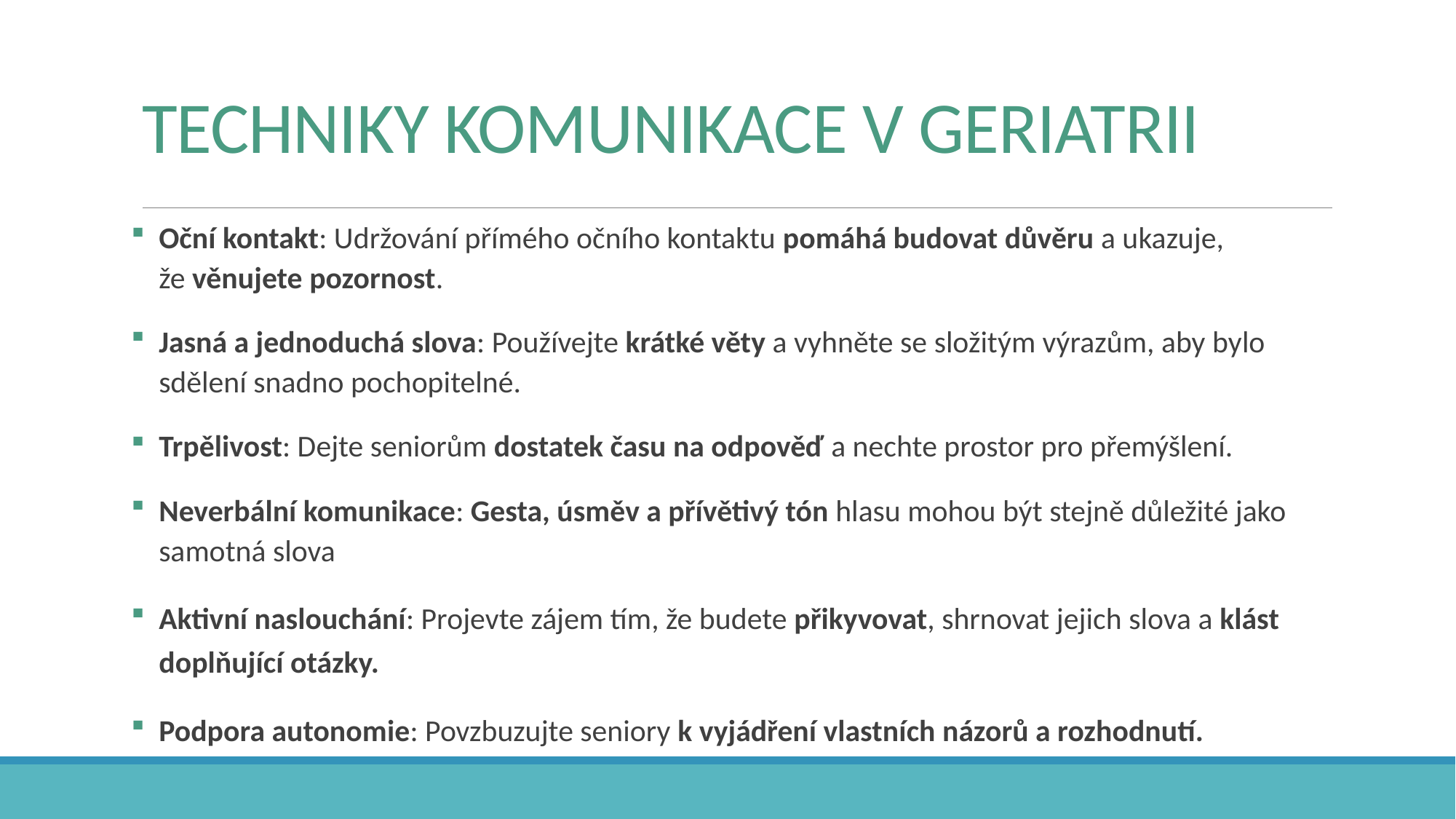

# TECHNIKY KOMUNIKACE V GERIATRII
Oční kontakt: Udržování přímého očního kontaktu pomáhá budovat důvěru a ukazuje,
že věnujete pozornost.
Jasná a jednoduchá slova: Používejte krátké věty a vyhněte se složitým výrazům, aby bylo sdělení snadno pochopitelné.
Trpělivost: Dejte seniorům dostatek času na odpověď a nechte prostor pro přemýšlení.
Neverbální komunikace: Gesta, úsměv a přívětivý tón hlasu mohou být stejně důležité jako samotná slova
Aktivní naslouchání: Projevte zájem tím, že budete přikyvovat, shrnovat jejich slova a klást doplňující otázky.
Podpora autonomie: Povzbuzujte seniory k vyjádření vlastních názorů a rozhodnutí.